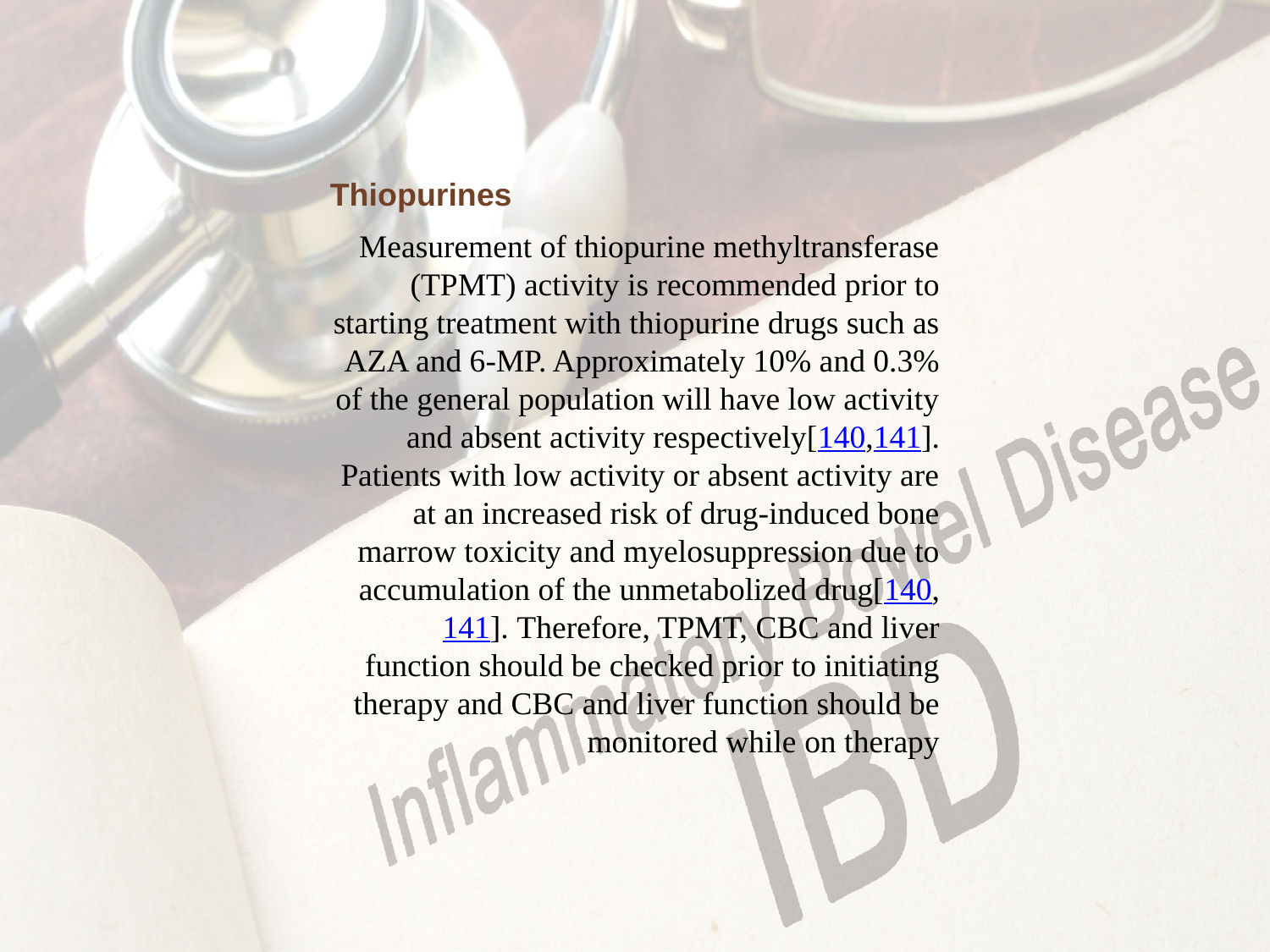

Thiopurines
Measurement of thiopurine methyltransferase (TPMT) activity is recommended prior to starting treatment with thiopurine drugs such as AZA and 6-MP. Approximately 10% and 0.3% of the general population will have low activity and absent activity respectively[140,141]. Patients with low activity or absent activity are at an increased risk of drug-induced bone marrow toxicity and myelosuppression due to accumulation of the unmetabolized drug[140,141]. Therefore, TPMT, CBC and liver function should be checked prior to initiating therapy and CBC and liver function should be monitored while on therapy